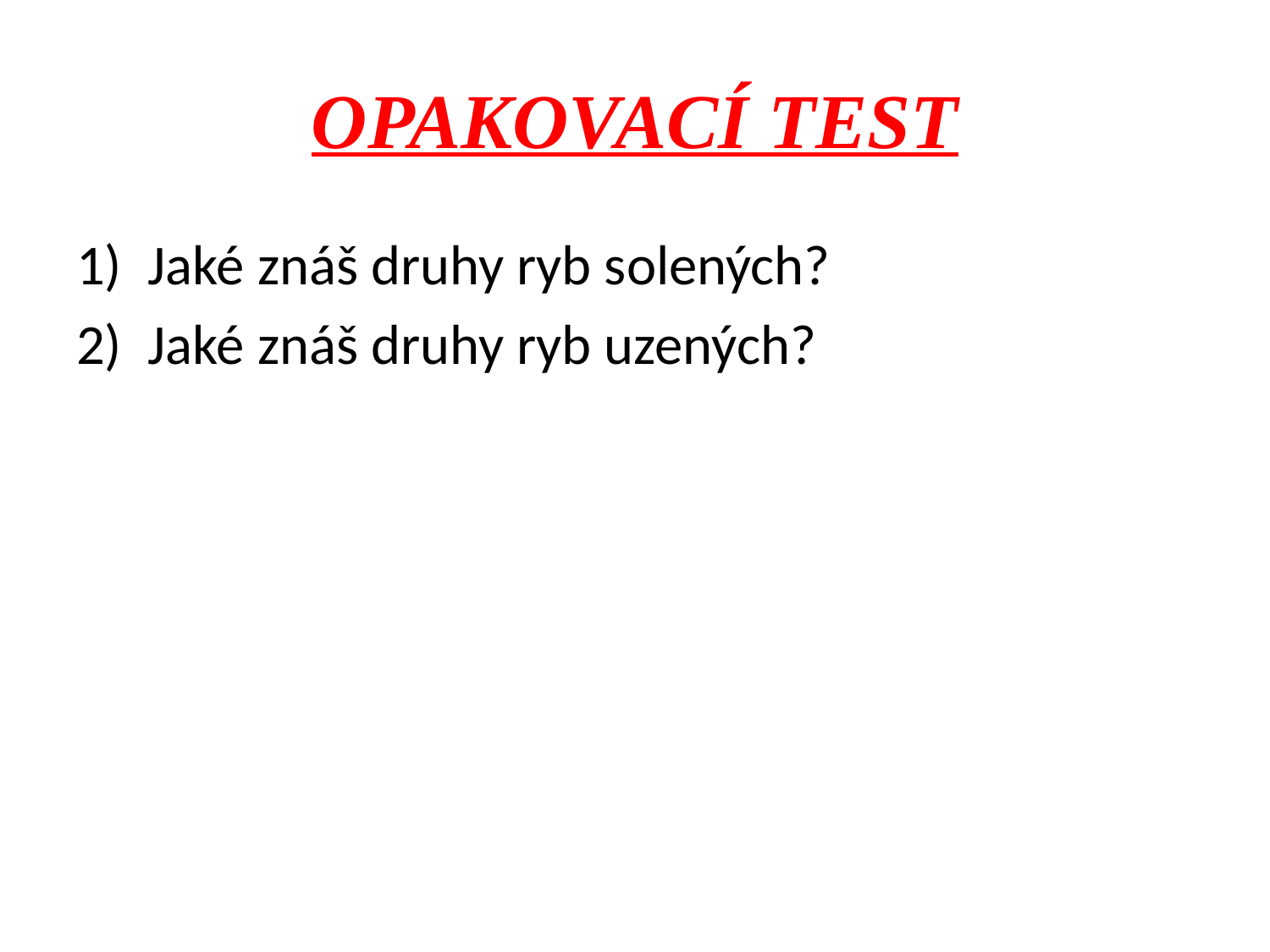

# OPAKOVACÍ TEST
Jaké znáš druhy ryb solených?
Jaké znáš druhy ryb uzených?